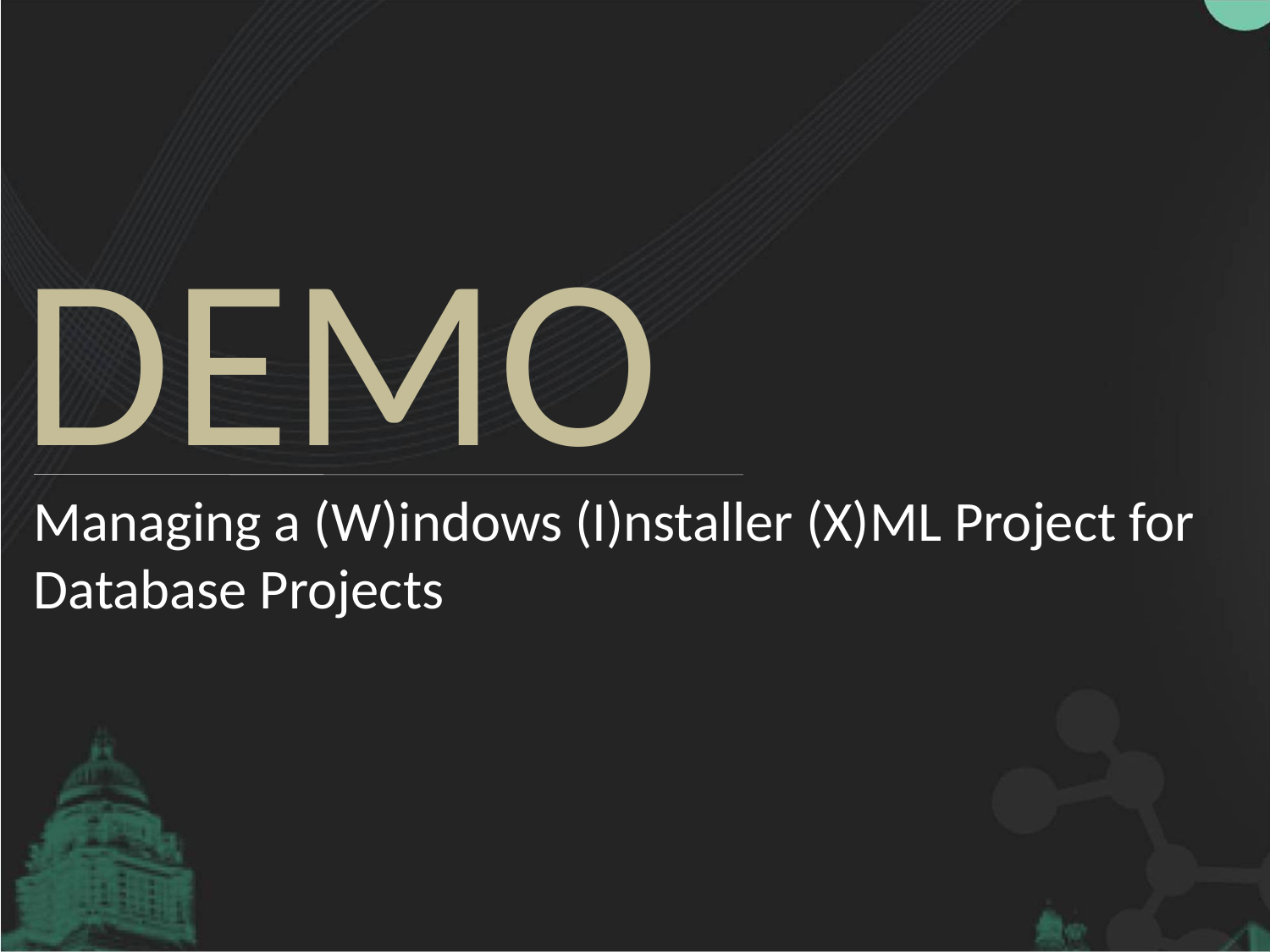

Managing a (W)indows (I)nstaller (X)ML Project for Database Projects